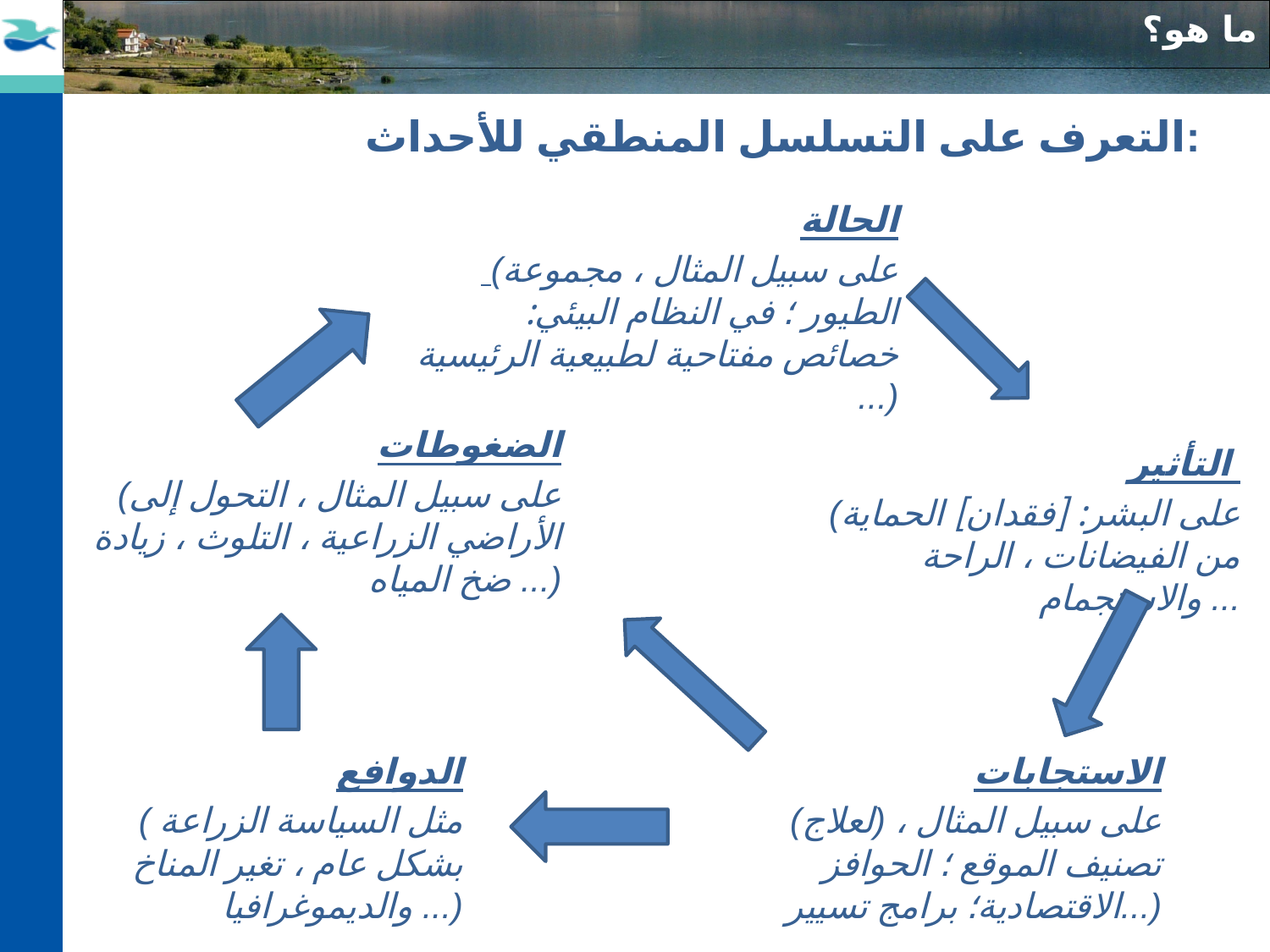

ما هو؟

التعرف على التسلسل المنطقي للأحداث:

الحالة
 (على سبيل المثال ، مجموعة الطيور ؛ في النظام البيئي: خصائص مفتاحية لطبيعية الرئيسية ...)

الضغوطات
(على سبيل المثال ، التحول إلى الأراضي الزراعية ، التلوث ، زيادة ضخ المياه ...)
التأثير
(على البشر: [فقدان] الحماية من الفيضانات ، الراحة والاستجمام ...

الدوافع
 (مثل السياسة الزراعة  بشكل عام ، تغير المناخ والديموغرافيا ...)
الاستجابات
 (لعلاج) ، على سبيل المثال تصنيف الموقع ؛ الحوافز الاقتصادية؛ برامج تسيير...)